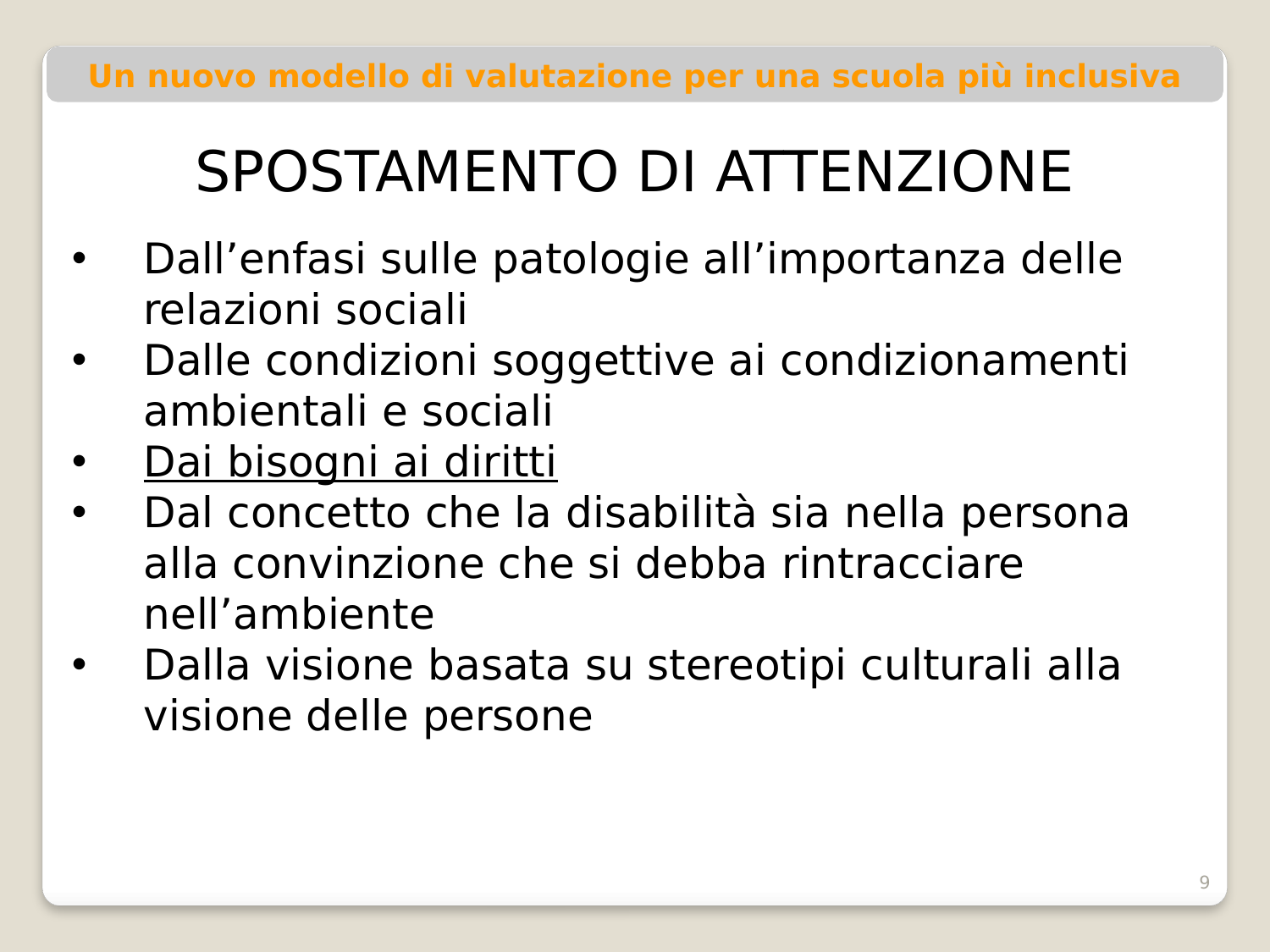

Un nuovo modello di valutazione per una scuola più inclusiva
SPOSTAMENTO DI ATTENZIONE
Dall’enfasi sulle patologie all’importanza delle relazioni sociali
Dalle condizioni soggettive ai condizionamenti ambientali e sociali
Dai bisogni ai diritti
Dal concetto che la disabilità sia nella persona alla convinzione che si debba rintracciare nell’ambiente
Dalla visione basata su stereotipi culturali alla visione delle persone
9